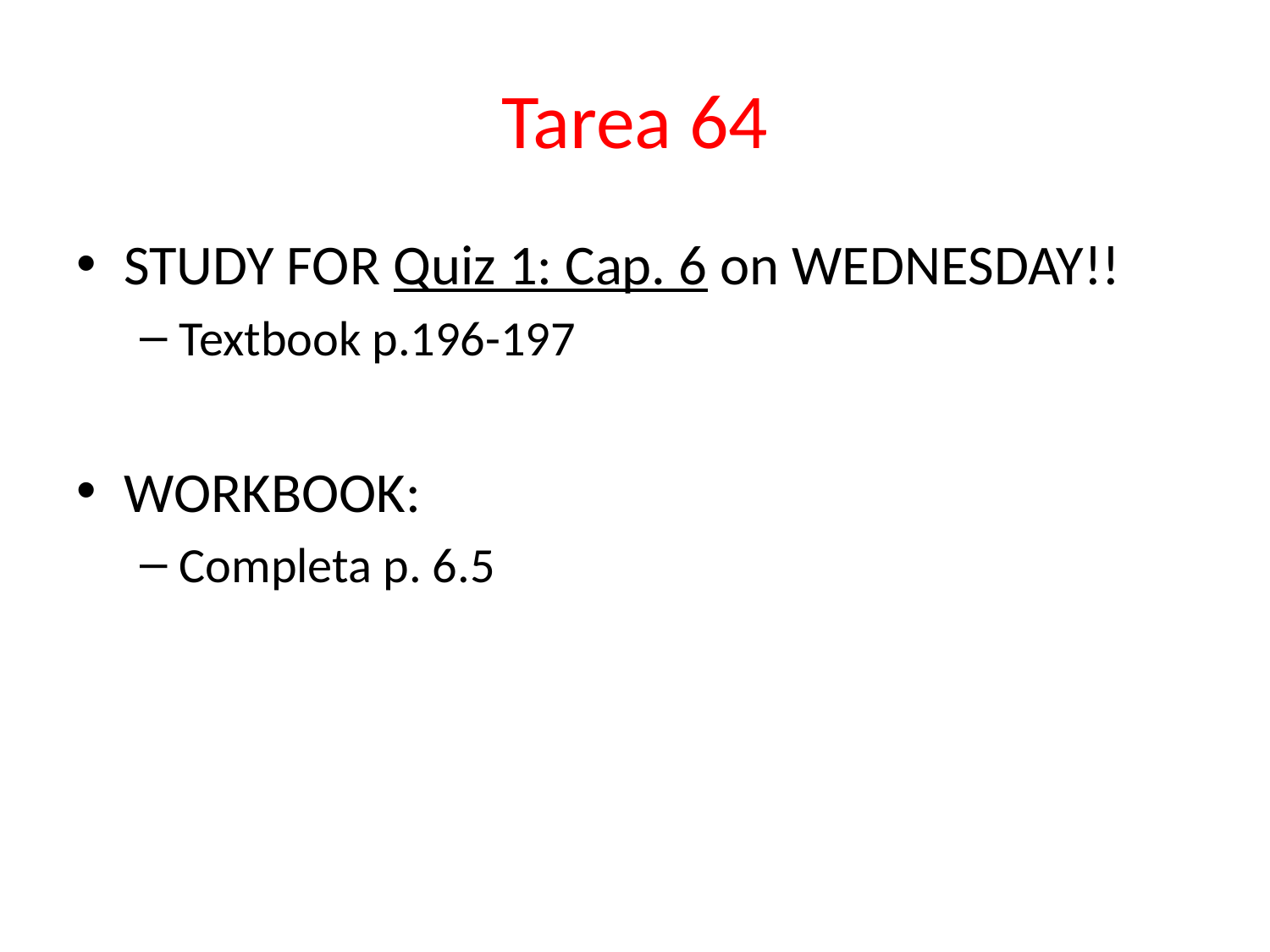

# Tarea 64
STUDY FOR Quiz 1: Cap. 6 on WEDNESDAY!!
Textbook p.196-197

WORKBOOK:
Completa p. 6.5